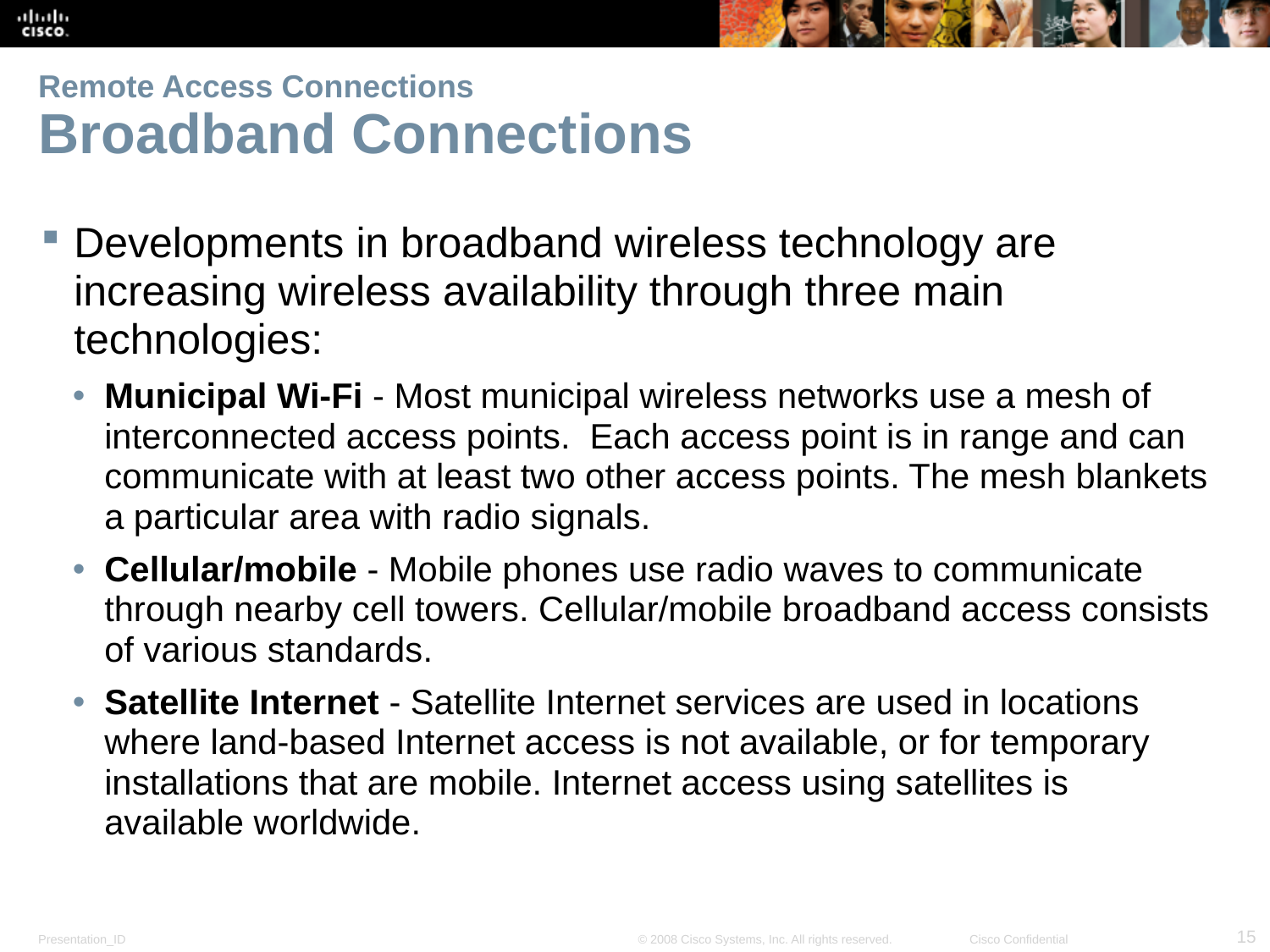

# Remote Access Connections Broadband Connections
Developments in broadband wireless technology are increasing wireless availability through three main technologies:
Municipal Wi-Fi - Most municipal wireless networks use a mesh of interconnected access points.  Each access point is in range and can communicate with at least two other access points. The mesh blankets a particular area with radio signals.
Cellular/mobile - Mobile phones use radio waves to communicate through nearby cell towers. Cellular/mobile broadband access consists of various standards.
Satellite Internet - Satellite Internet services are used in locations where land-based Internet access is not available, or for temporary installations that are mobile. Internet access using satellites is available worldwide.